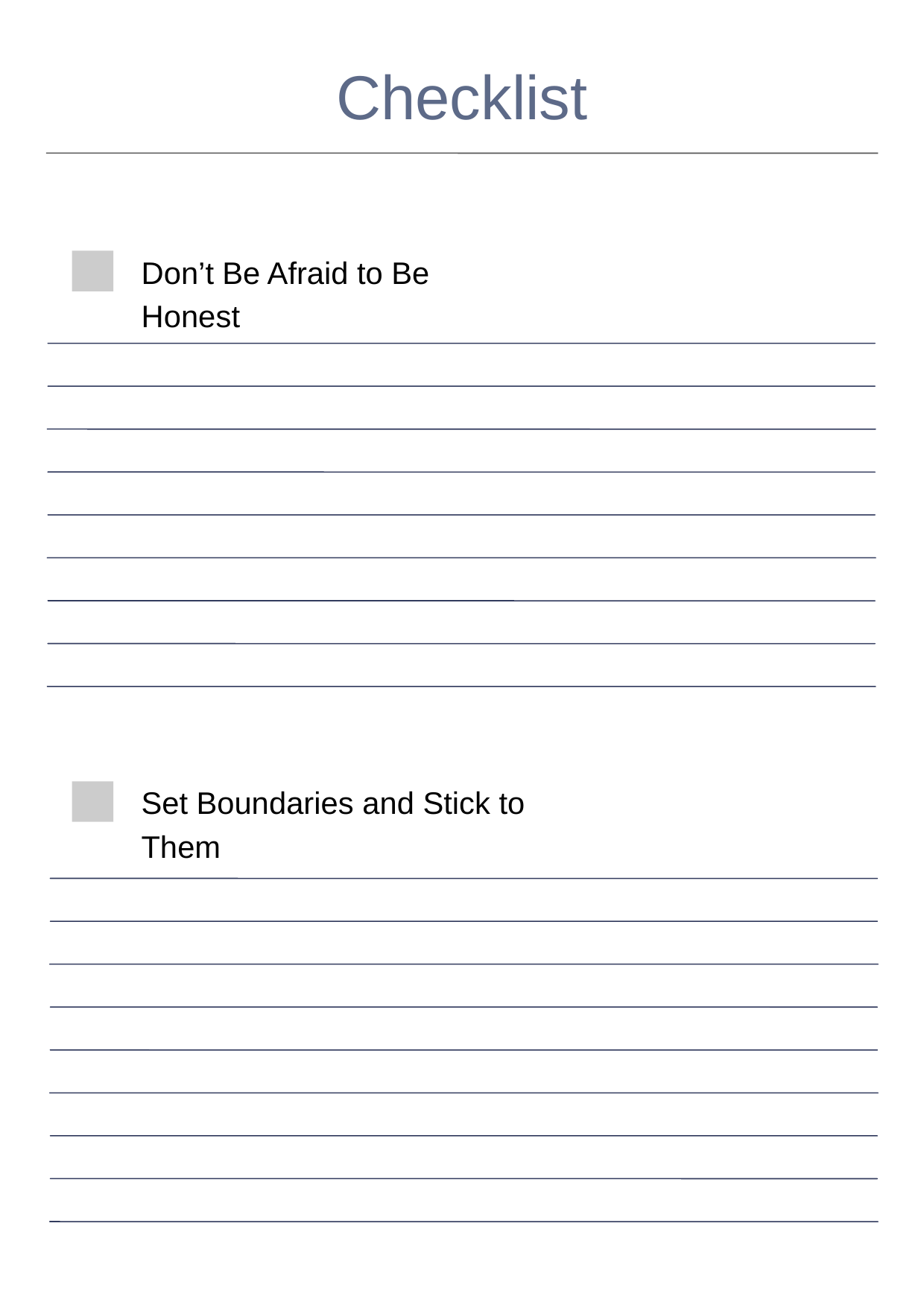

Checklist

Don’t Be Afraid to Be Honest

Set Boundaries and Stick to Them